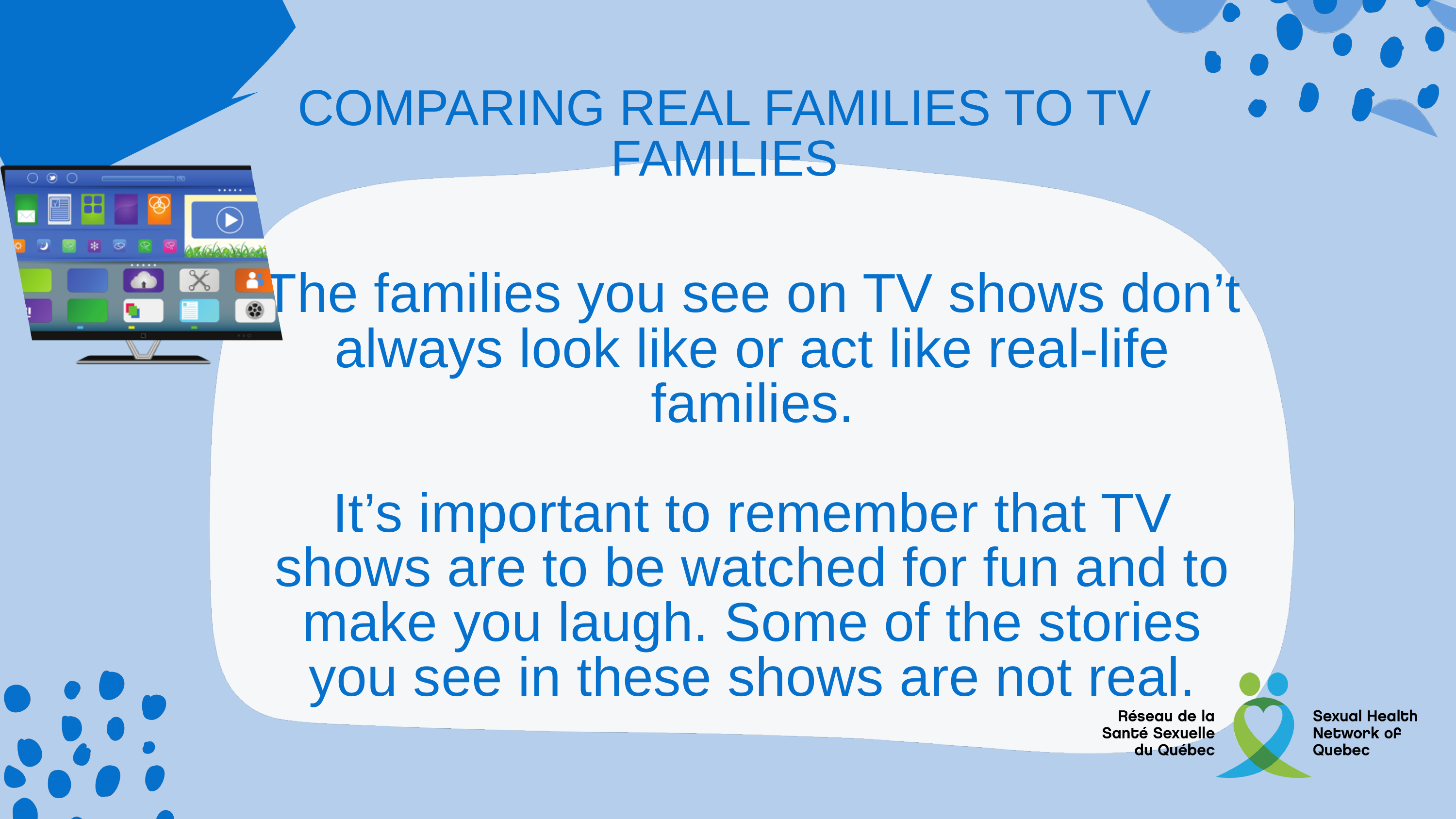

COMPARING REAL FAMILIES TO TV FAMILIES

The families you see on TV shows don’t always look like or act like real-life families.

It’s important to remember that TV shows are to be watched for fun and to make you laugh. Some of the stories you see in these shows are not real.